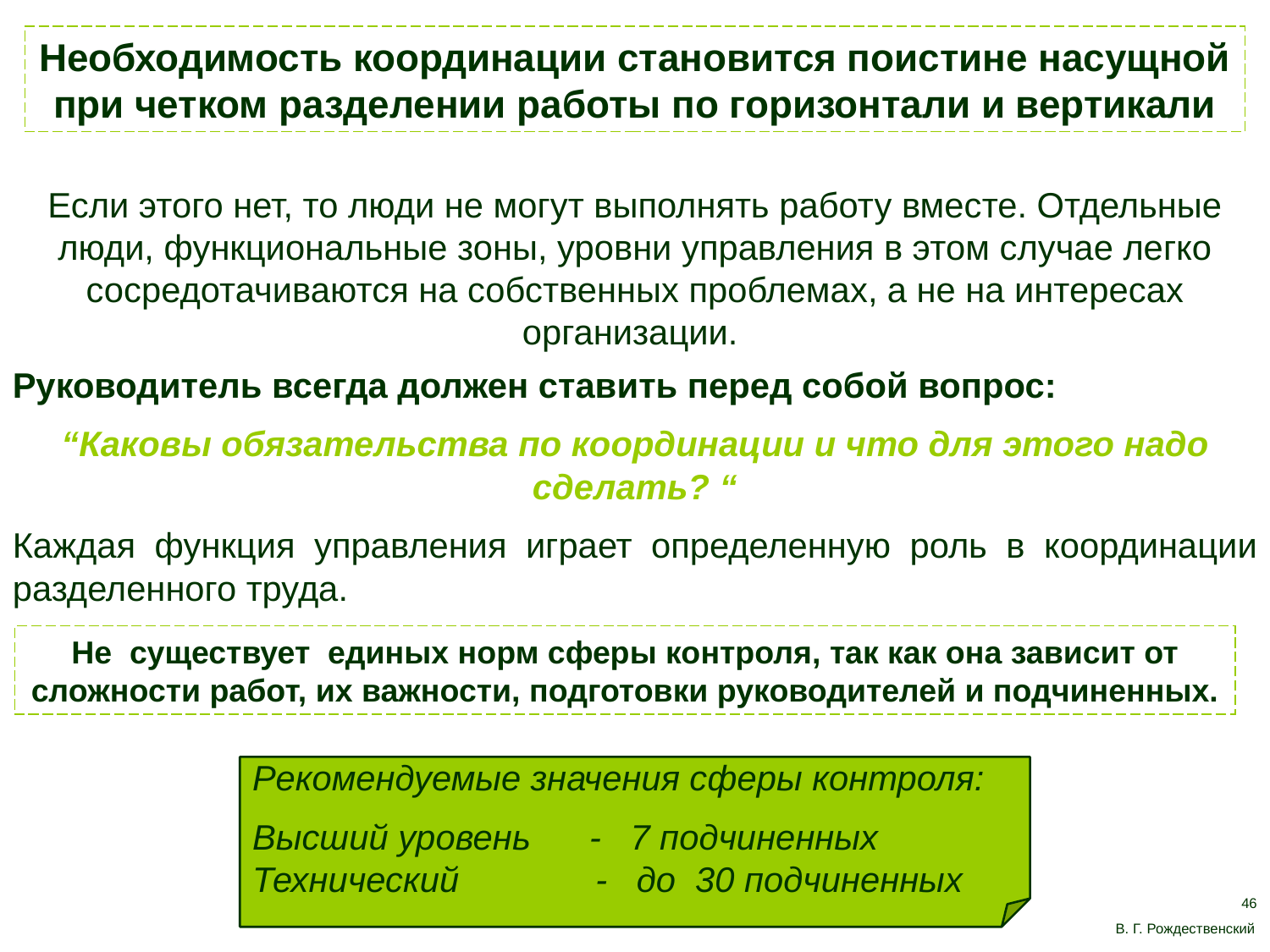

Необходимость координации становится поистине насущной при четком разделении работы по горизонтали и вертикали
Если этого нет, то люди не могут выполнять работу вместе. Отдельные люди, функциональные зоны, уровни управления в этом случае легко сосредотачиваются на собственных проблемах, а не на интересах организации.
Руководитель всегда должен ставить перед собой вопрос:

“Каковы обязательства по координации и что для этого надо сделать? “

Каждая функция управления играет определенную роль в координации разделенного труда.
Не  существует  единых норм сферы контроля, так как она зависит от сложности работ, их важности, подготовки руководителей и подчиненных.
Рекомендуемые значения сферы контроля:

Высший уровень      -   7 подчиненных
Технический              -   до  30 подчиненных
46
В. Г. Рождественский